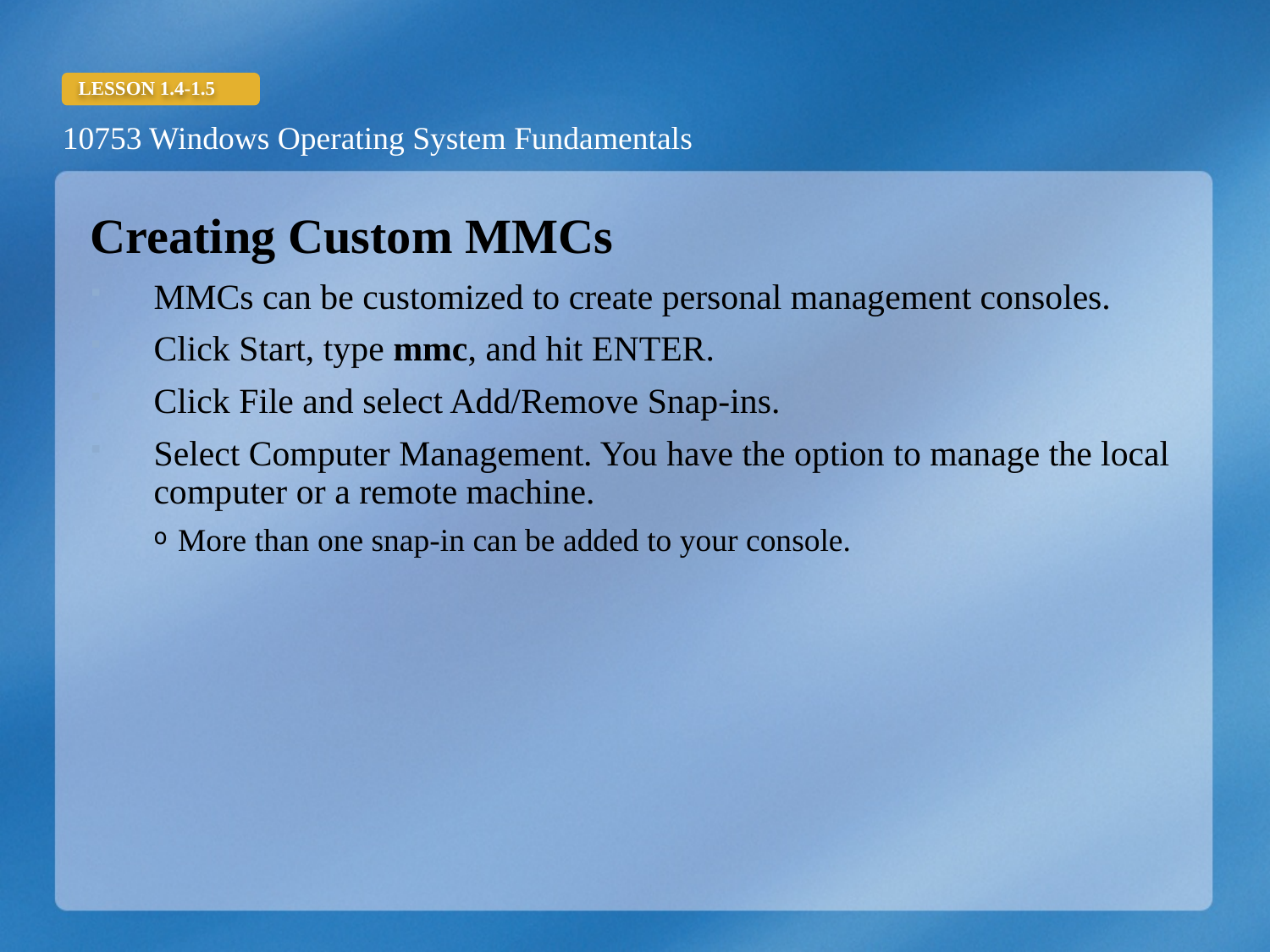

Creating Custom MMCs
MMCs can be customized to create personal management consoles.
Click Start, type mmc, and hit ENTER.
Click File and select Add/Remove Snap-ins.
Select Computer Management. You have the option to manage the local computer or a remote machine.
More than one snap-in can be added to your console.